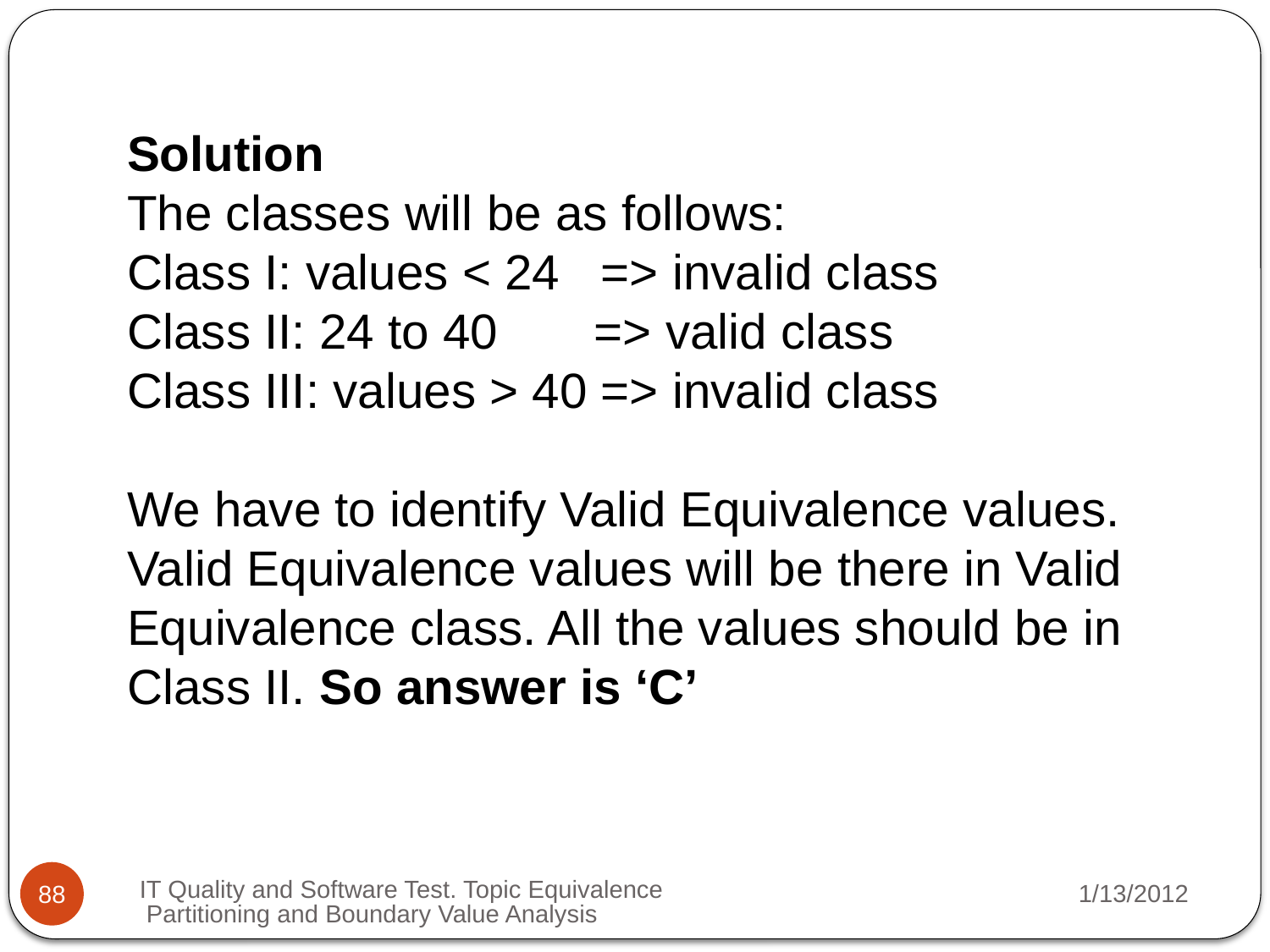

Solution
The classes will be as follows:
Class I: values < 24   => invalid class
Class II: 24 to 40       => valid class
Class III: values > 40 => invalid class

We have to identify Valid Equivalence values. Valid Equivalence values will be there in Valid Equivalence class. All the values should be in Class II. So answer is ‘C’
IT Quality and Software Test. Topic Equivalence Partitioning and Boundary Value Analysis
1/13/2012
88